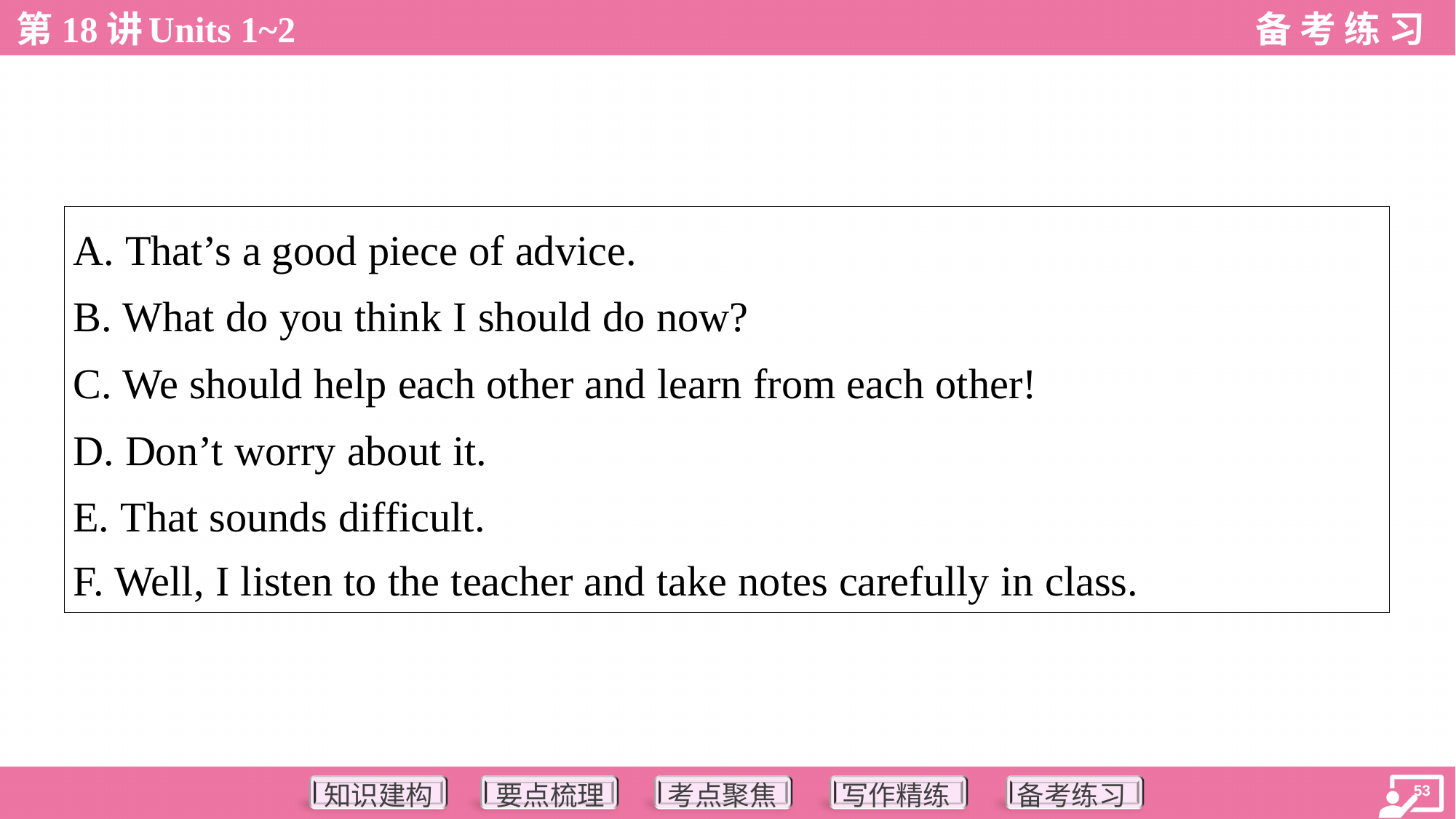

| A. That’s a good piece of advice. B. What do you think I should do now? C. We should help each other and learn from each other! D. Don’t worry about it. E. That sounds difficult. F. Well, I listen to the teacher and take notes carefully in class. |
| --- |